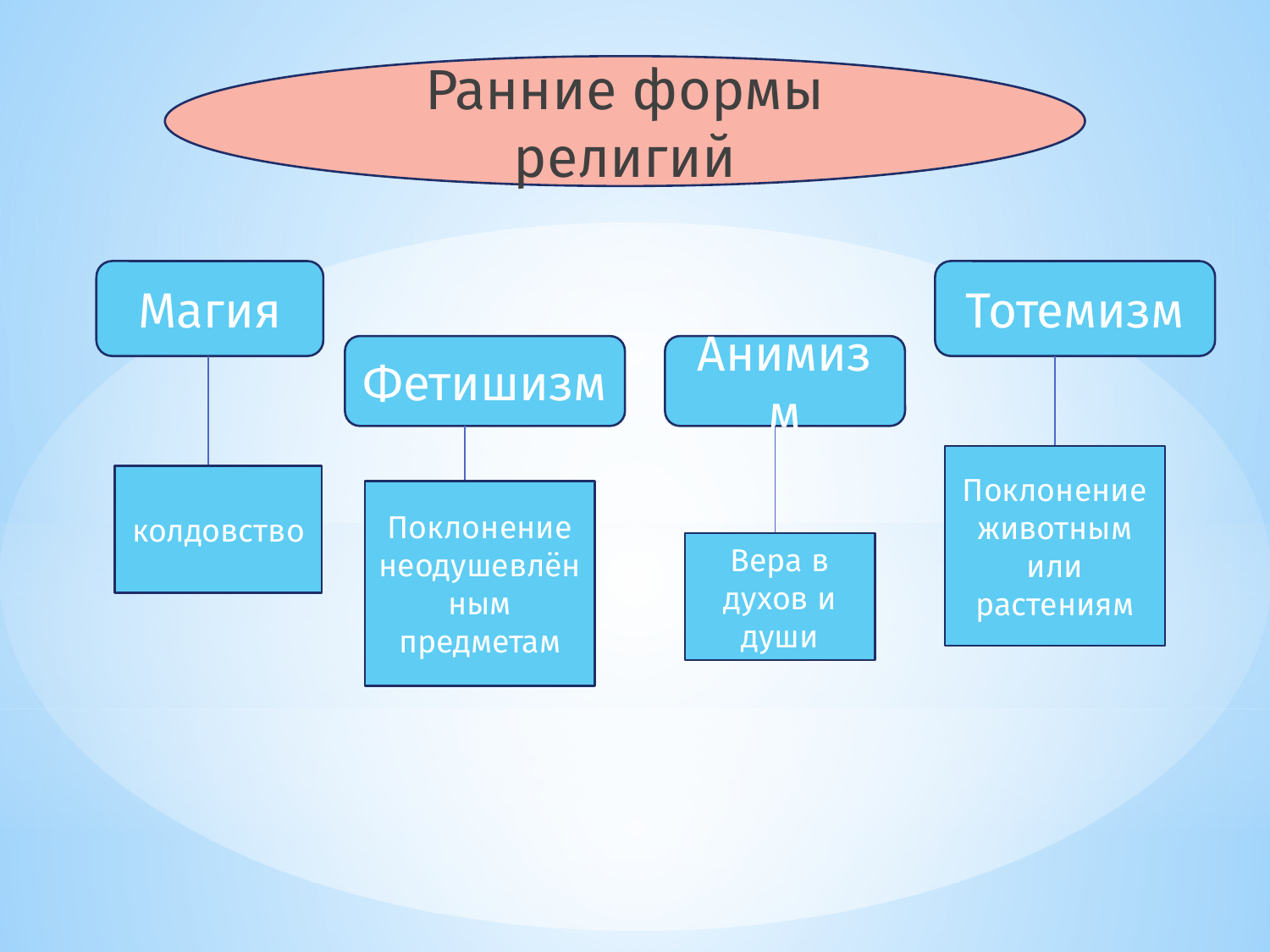

#
Ранние формы религий
Магия
Тотемизм
Фетишизм
Анимизм
Поклонение животным или растениям
колдовство
Поклонение неодушевлённым предметам
Вера в духов и души